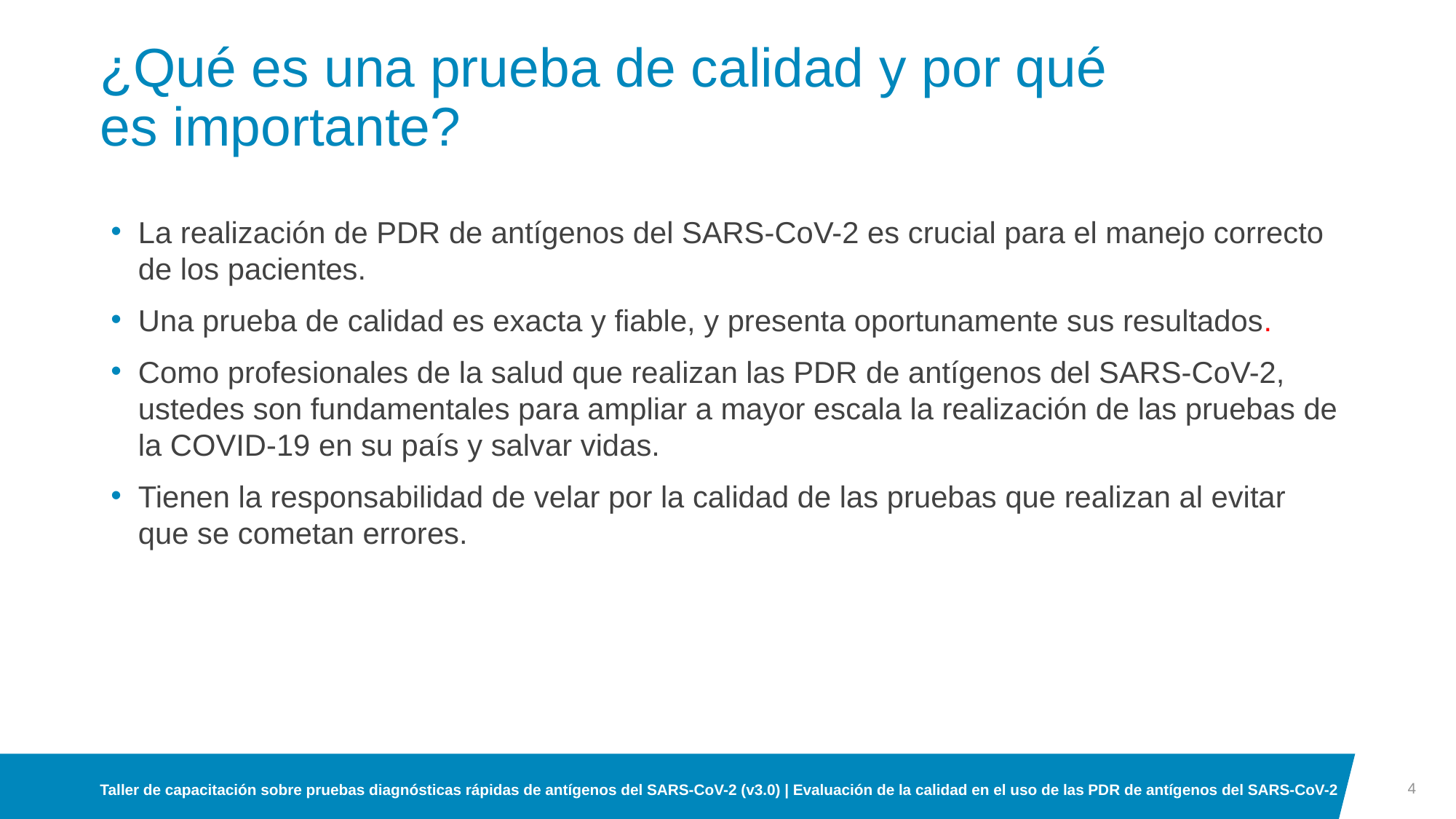

# ¿Qué es una prueba de calidad y por qué es importante?
La realización de PDR de antígenos del SARS-CoV-2 es crucial para el manejo correcto de los pacientes.
Una prueba de calidad es exacta y fiable, y presenta oportunamente sus resultados.
Como profesionales de la salud que realizan las PDR de antígenos del SARS-CoV-2, ustedes son fundamentales para ampliar a mayor escala la realización de las pruebas de la COVID-19 en su país y salvar vidas.
Tienen la responsabilidad de velar por la calidad de las pruebas que realizan al evitar que se cometan errores.

4
Taller de capacitación sobre pruebas diagnósticas rápidas de antígenos del SARS-CoV-2 (v3.0) | Evaluación de la calidad en el uso de las PDR de antígenos del SARS-CoV-2